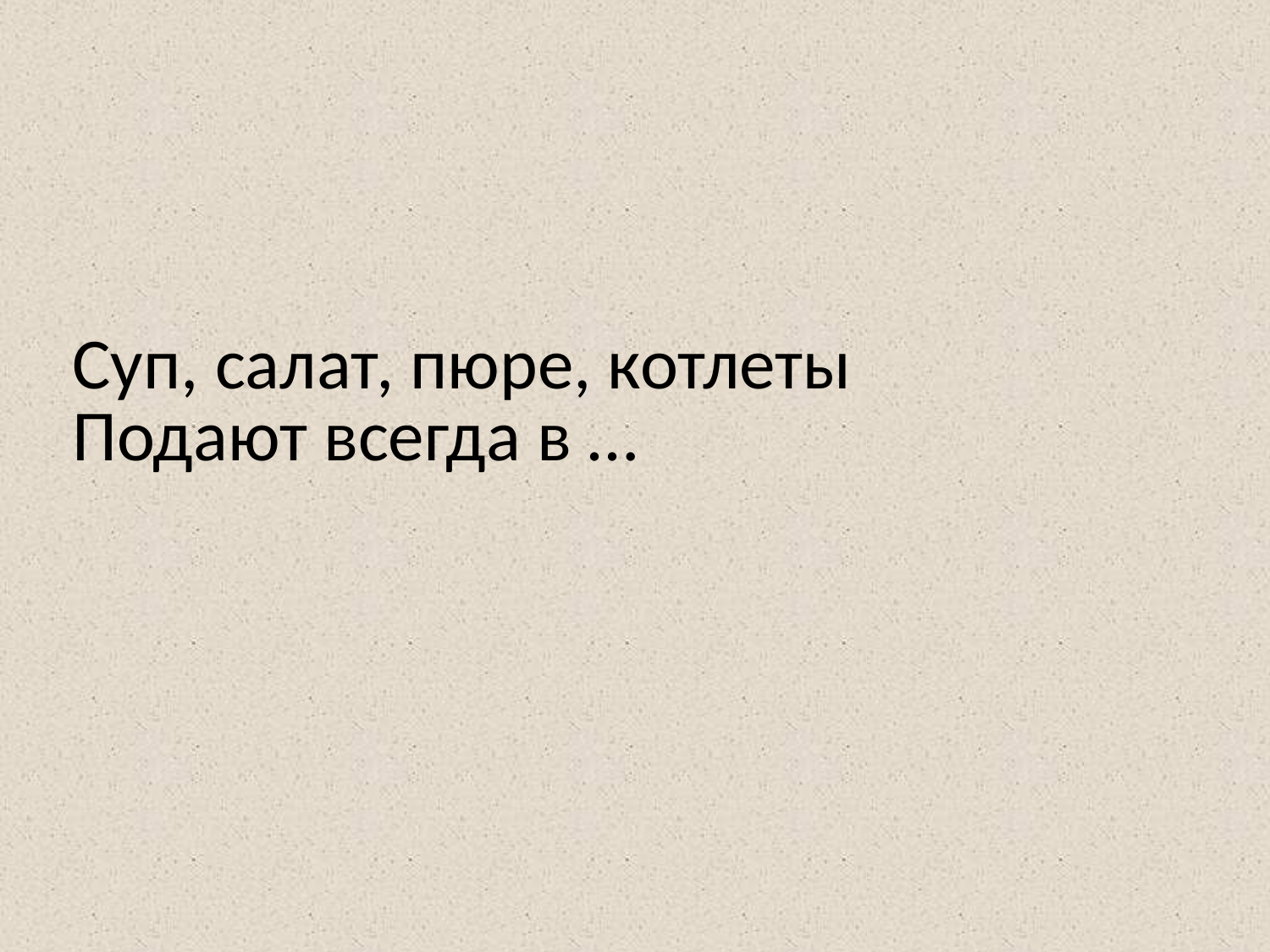

# Суп, салат, пюре, котлеты Подают всегда в …